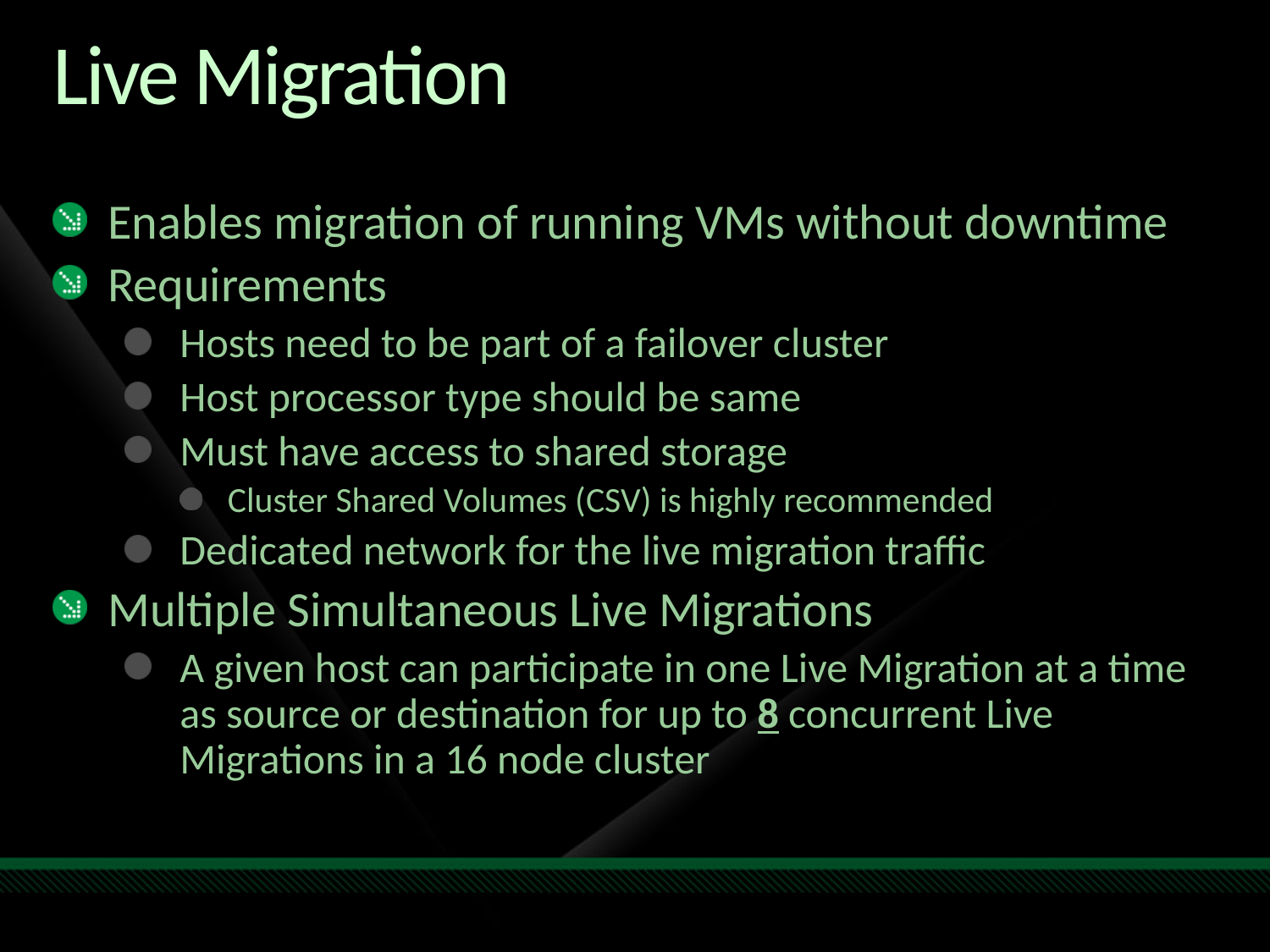

# Live Migration
Enables migration of running VMs without downtime
Requirements
Hosts need to be part of a failover cluster
Host processor type should be same
Must have access to shared storage
Cluster Shared Volumes (CSV) is highly recommended
Dedicated network for the live migration traffic
Multiple Simultaneous Live Migrations
A given host can participate in one Live Migration at a time as source or destination for up to 8 concurrent Live Migrations in a 16 node cluster